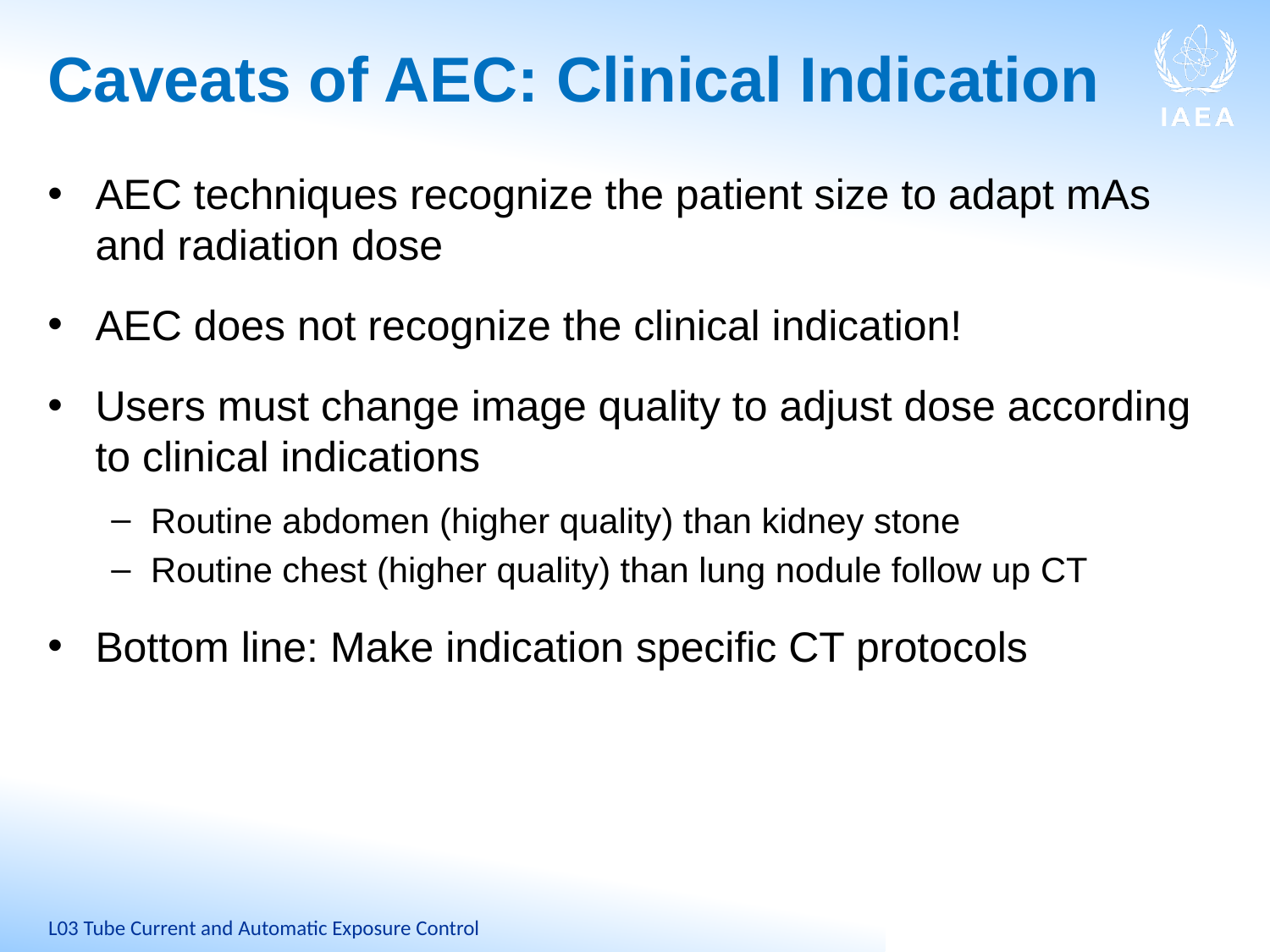

# Caveats of AEC: Clinical Indication
AEC techniques recognize the patient size to adapt mAs and radiation dose
AEC does not recognize the clinical indication!
Users must change image quality to adjust dose according to clinical indications
Routine abdomen (higher quality) than kidney stone
Routine chest (higher quality) than lung nodule follow up CT
Bottom line: Make indication specific CT protocols